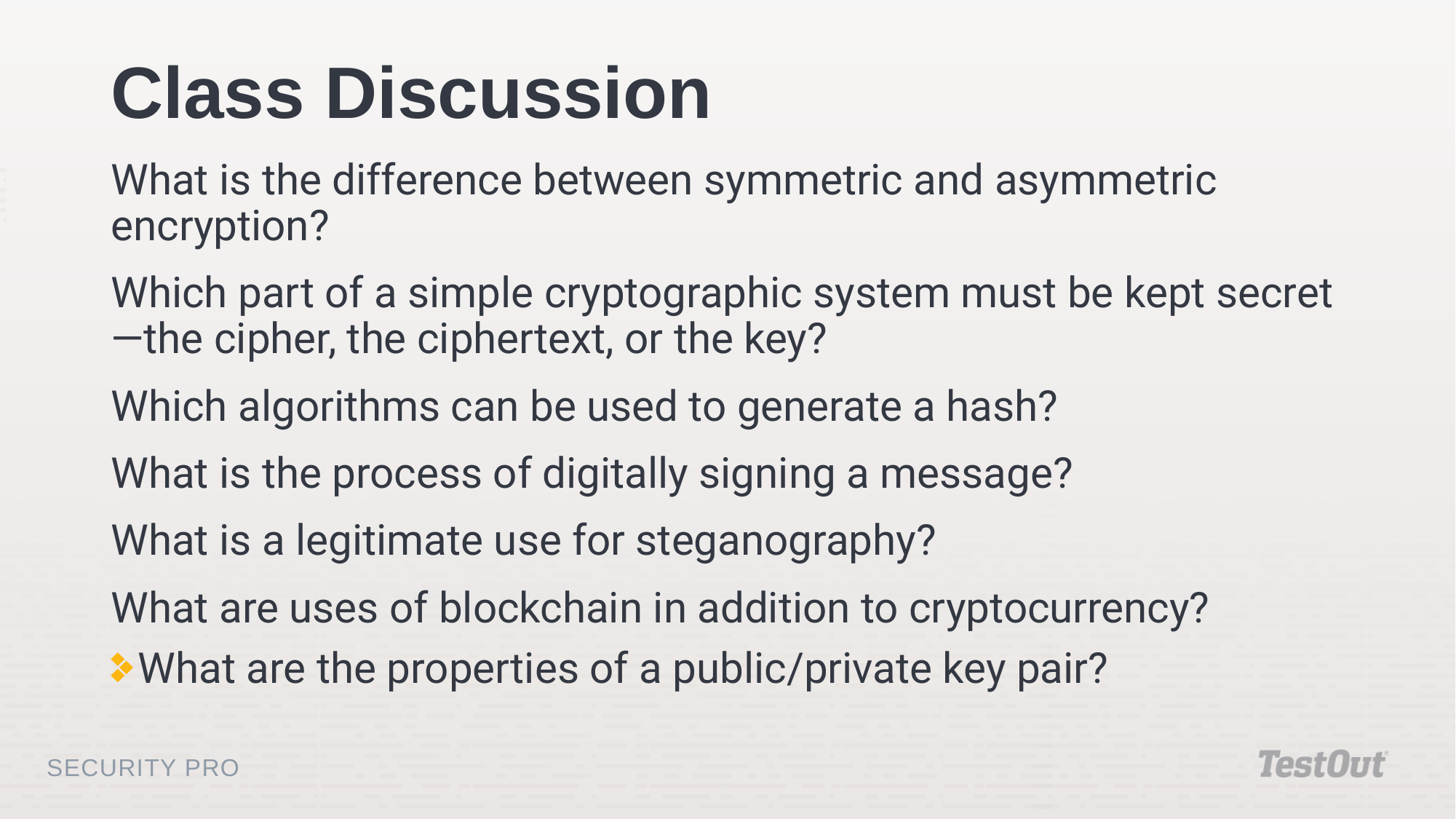

# Class Discussion
What is the difference between symmetric and asymmetric encryption?
Which part of a simple cryptographic system must be kept secret—the cipher, the ciphertext, or the key?
Which algorithms can be used to generate a hash?
What is the process of digitally signing a message?
What is a legitimate use for steganography?
What are uses of blockchain in addition to cryptocurrency?
What are the properties of a public/private key pair?
Security Pro